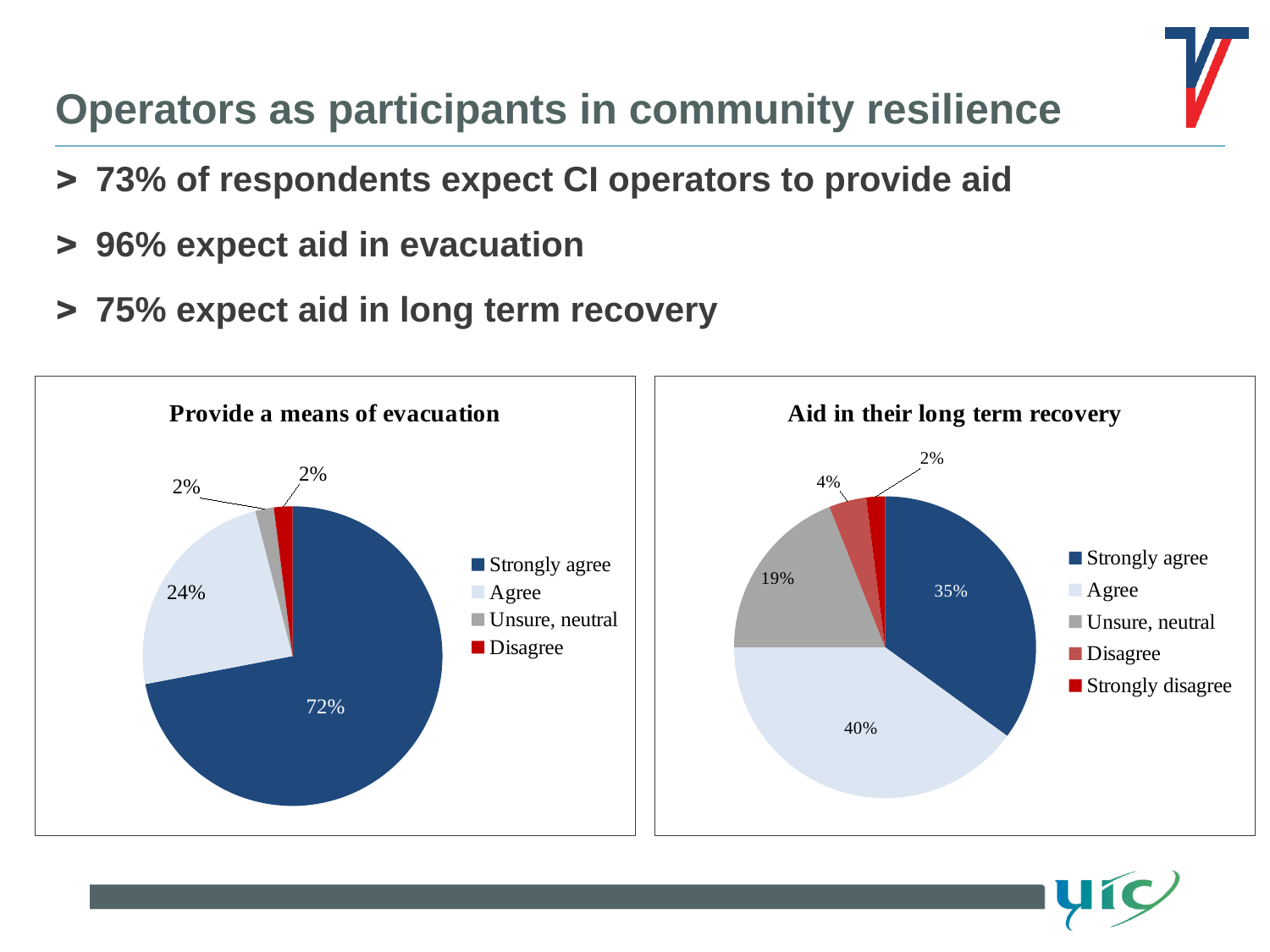

# Operators as participants in community resilience
73% of respondents expect CI operators to provide aid
96% expect aid in evacuation
75% expect aid in long term recovery

### Chart: Provide a means of evacuation

| Category | Série 1 |
|---|---|
| Strongly agree | 0.72 |
| Agree | 0.24 |
| Unsure, neutral | 0.02 |
| Disagree | 0.02 |

### Chart: Aid in their long term recovery

| Category | Série 1 |
|---|---|
| Strongly agree | 0.35 |
| Agree | 0.4 |
| Unsure, neutral | 0.19 |
| Disagree | 0.04 |
| Strongly disagree | 0.02 |